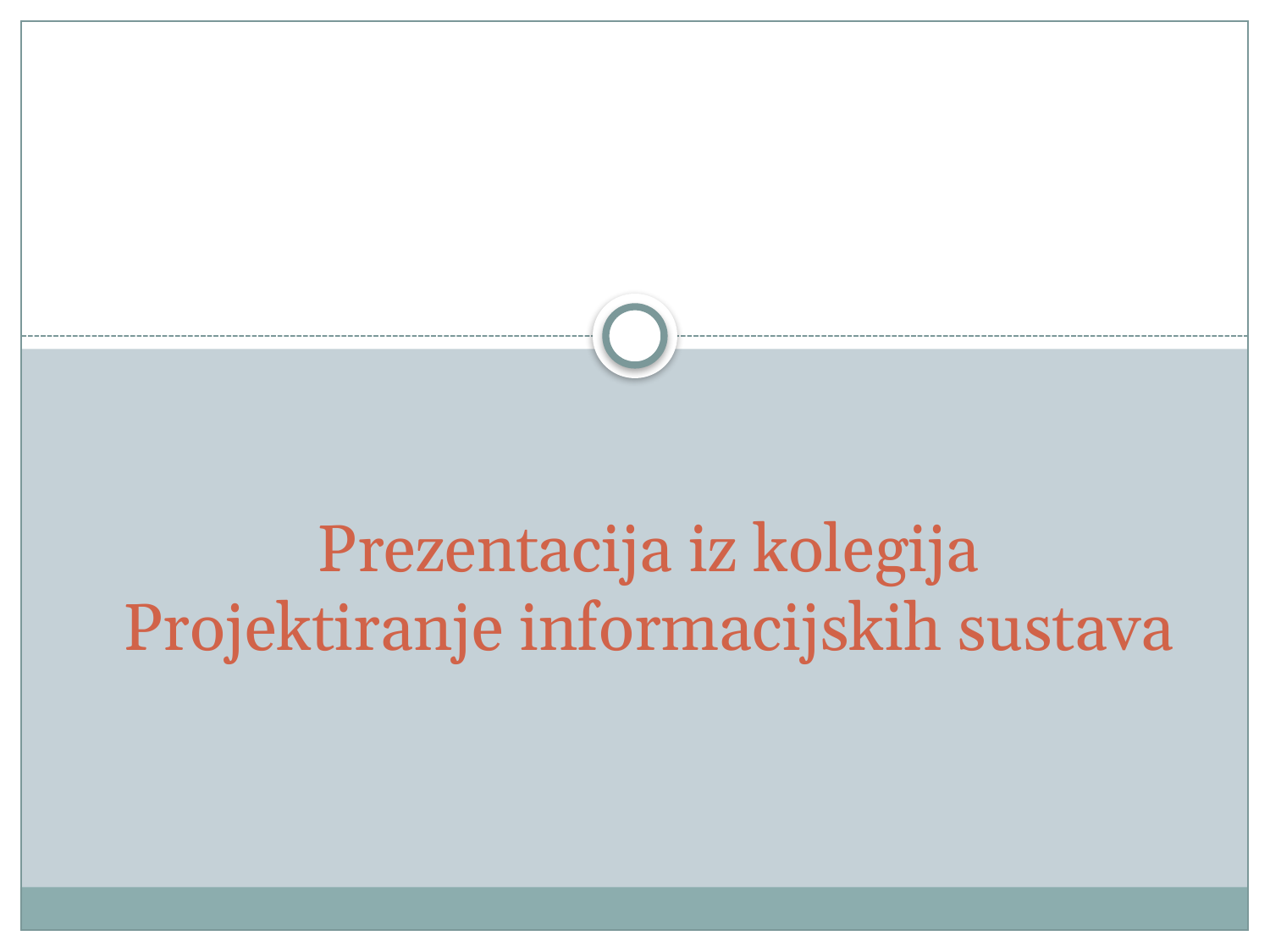

# Prezentacija iz kolegija Projektiranje informacijskih sustava